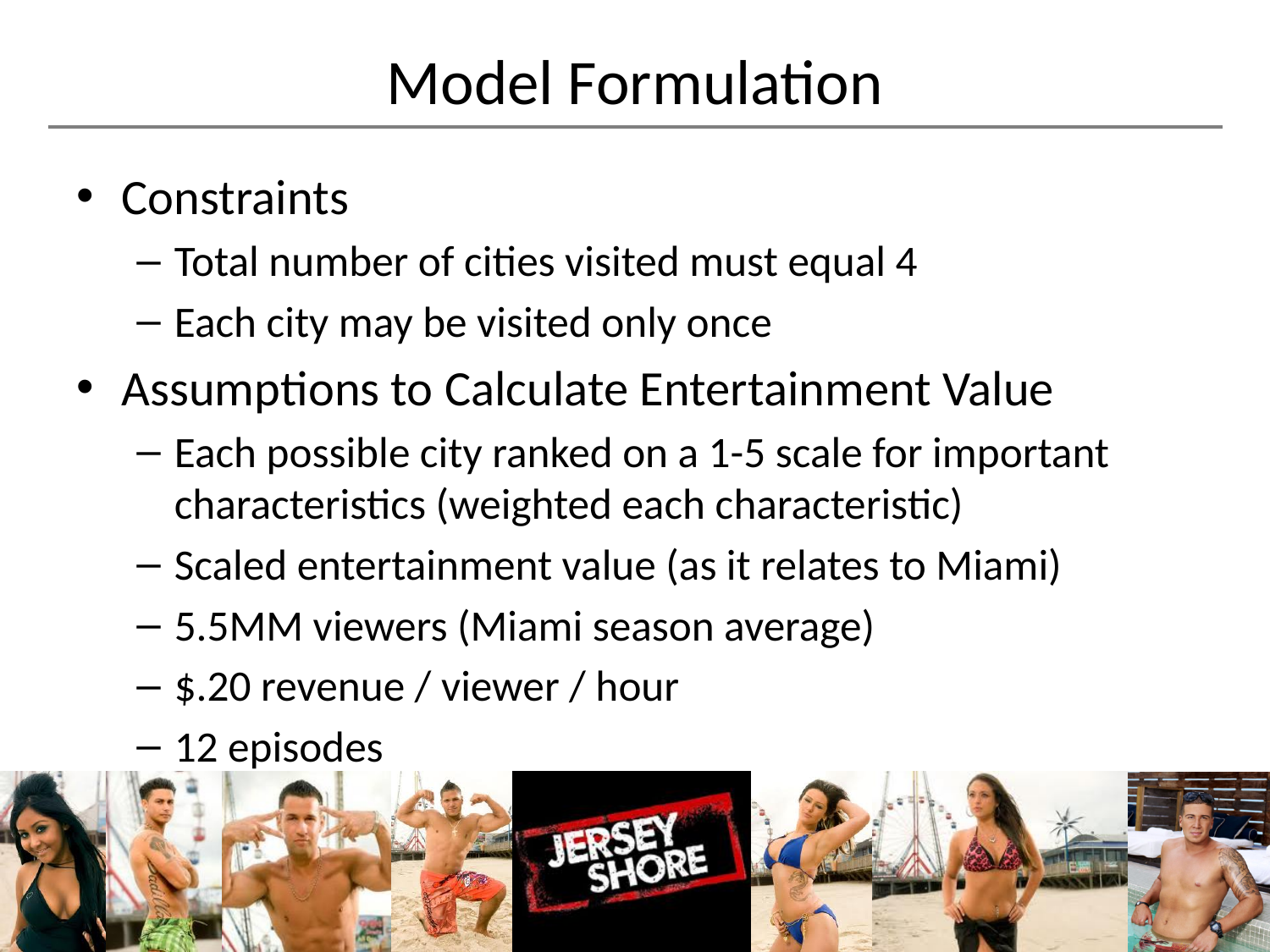

# Model Formulation
Constraints
Total number of cities visited must equal 4
Each city may be visited only once
Assumptions to Calculate Entertainment Value
Each possible city ranked on a 1-5 scale for important characteristics (weighted each characteristic)
Scaled entertainment value (as it relates to Miami)
5.5MM viewers (Miami season average)
$.20 revenue / viewer / hour
12 episodes